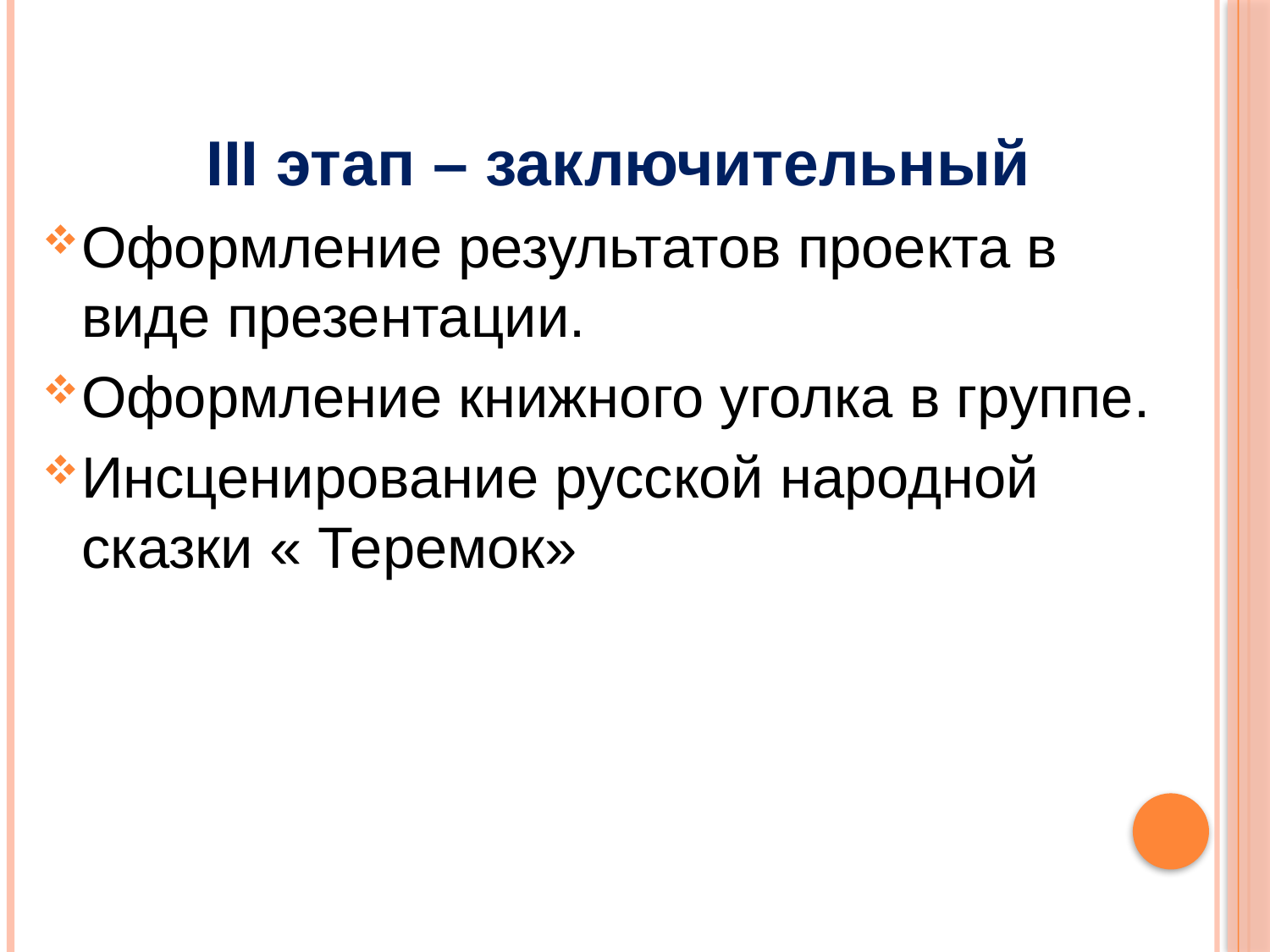

III этап – заключительный
Оформление результатов проекта в виде презентации.
Оформление книжного уголка в группе.
Инсценирование русской народной сказки « Теремок»